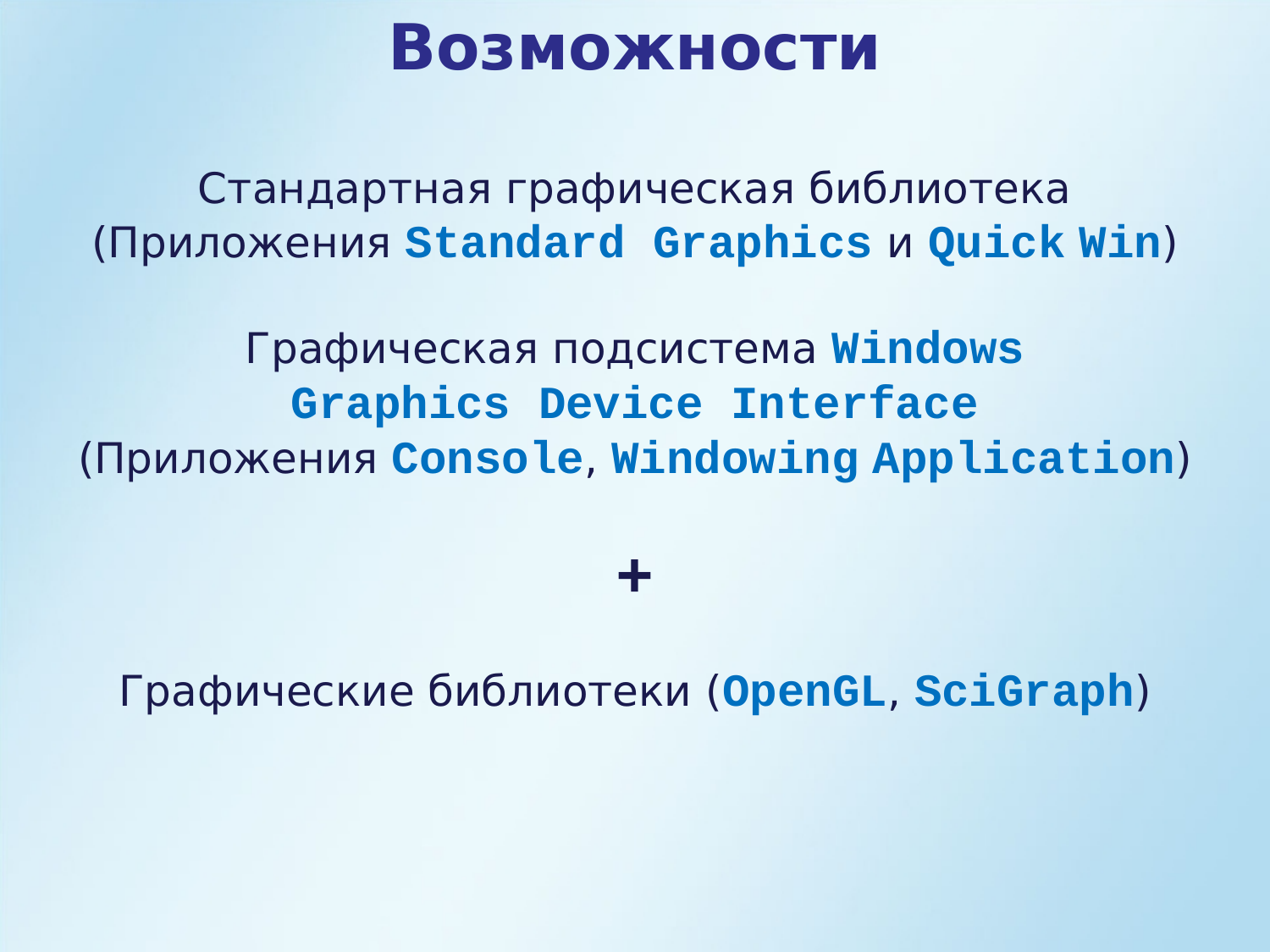

Возможности
Стандартная графическая библиотека
(Приложения Standard Graphics и Quick Win)

Графическая подсистема Windows
Graphics Device Interface
(Приложения Console, Windowing Application)

+

Графические библиотеки (OpenGL, SciGraph)